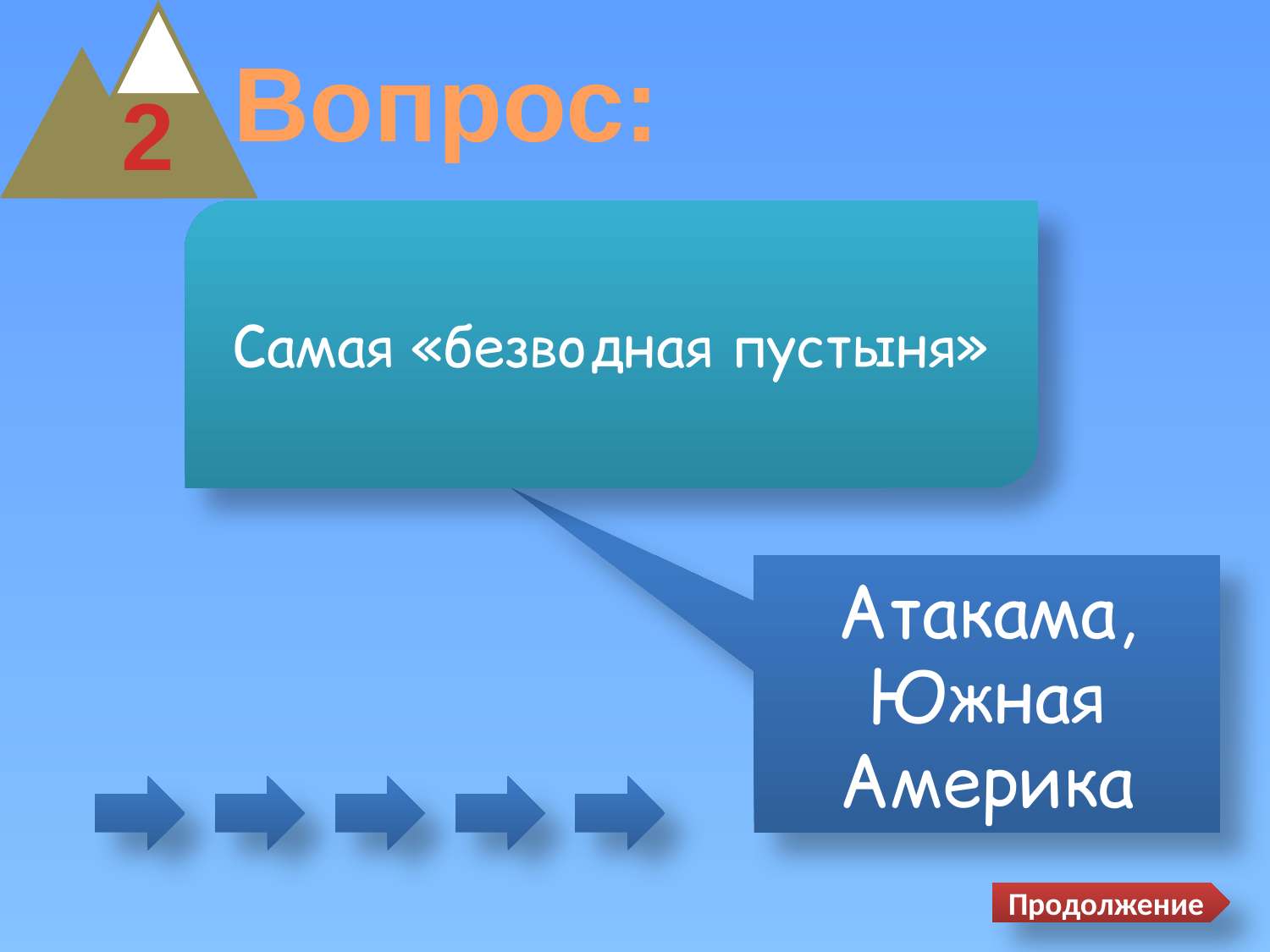

Вопрос:
2
Самая «безводная пустыня»
Атакама, Южная Америка

Продолжение